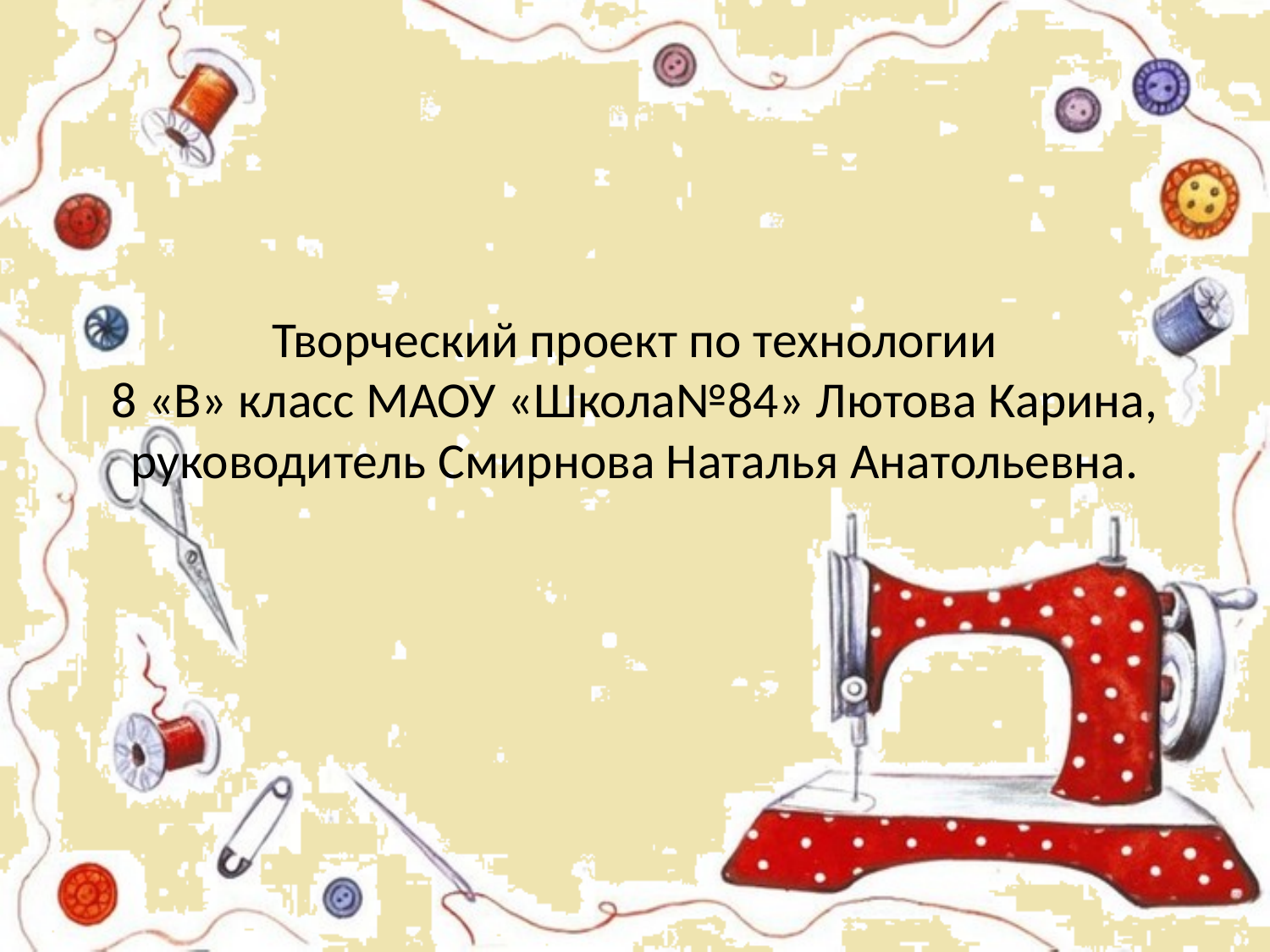

# Творческий проект по технологии 8 «В» класс МАОУ «Школа№84» Лютова Карина, руководитель Смирнова Наталья Анатольевна.